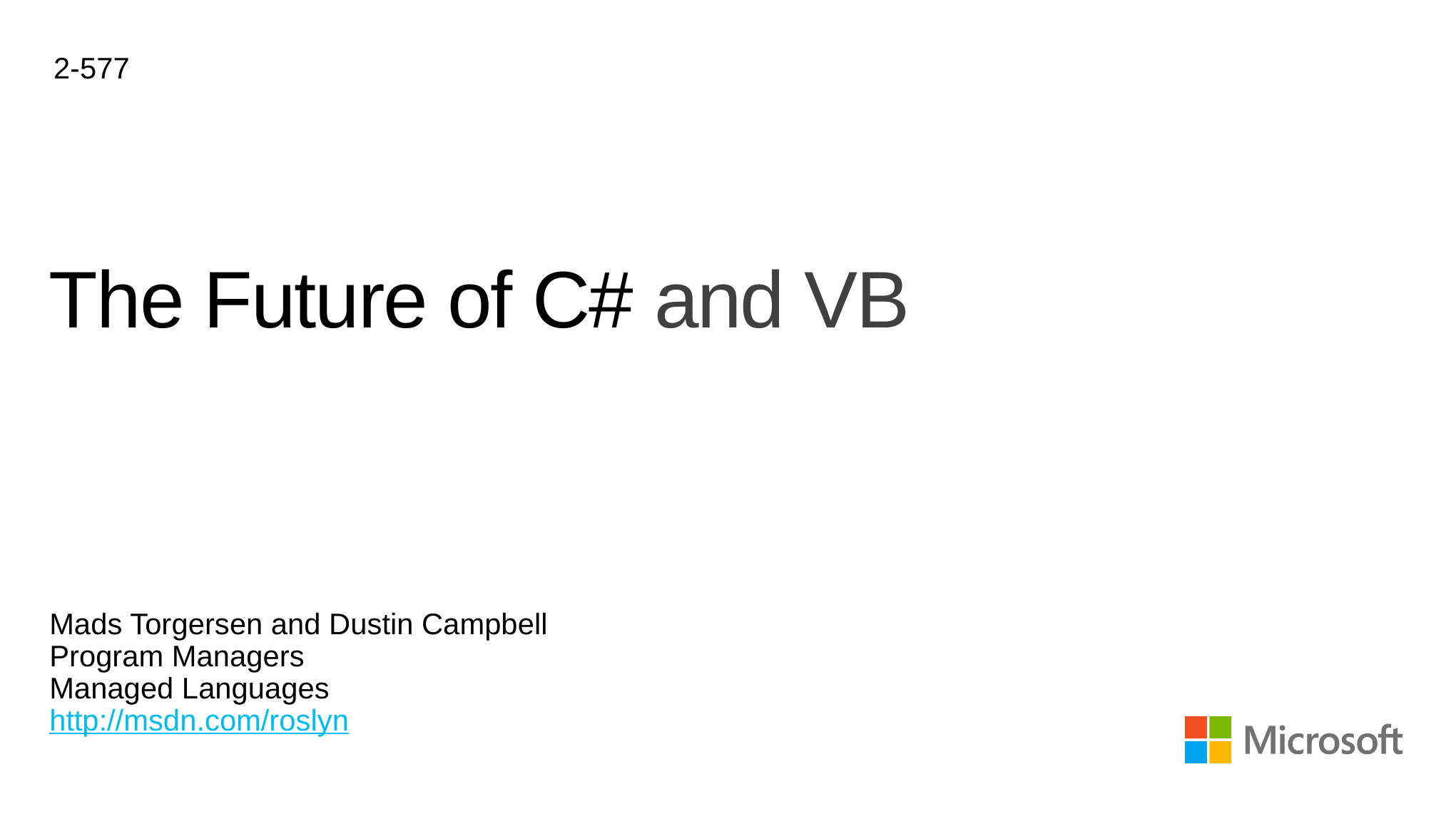

2-577
# The Future of C#
The Future of C# and VB
Mads Torgersen and Dustin Campbell
Program Managers
Managed Languages
http://msdn.com/roslyn